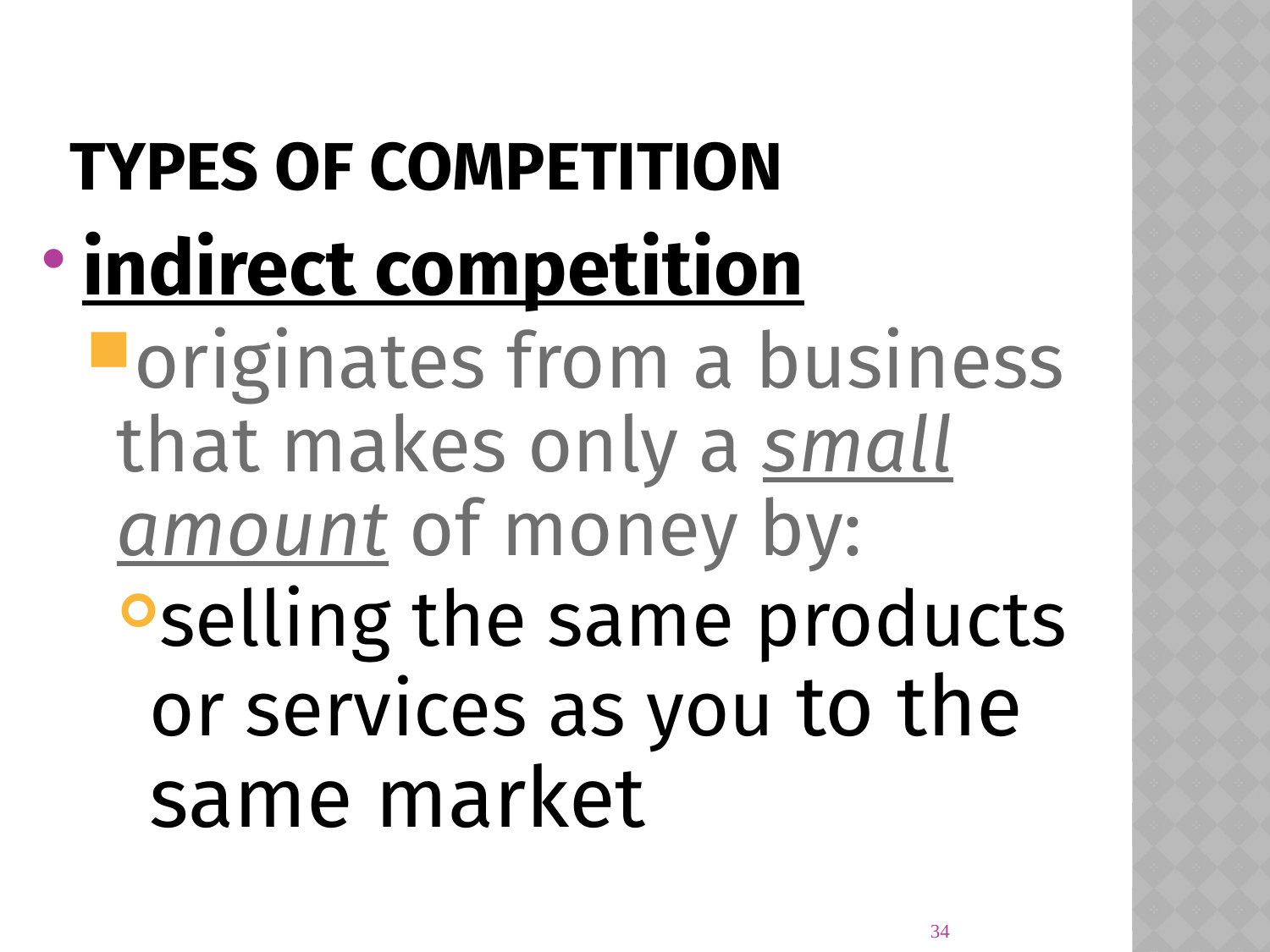

# Types of Competition
indirect competition
originates from a business that makes only a small amount of money by:
selling the same products or services as you to the same market
34